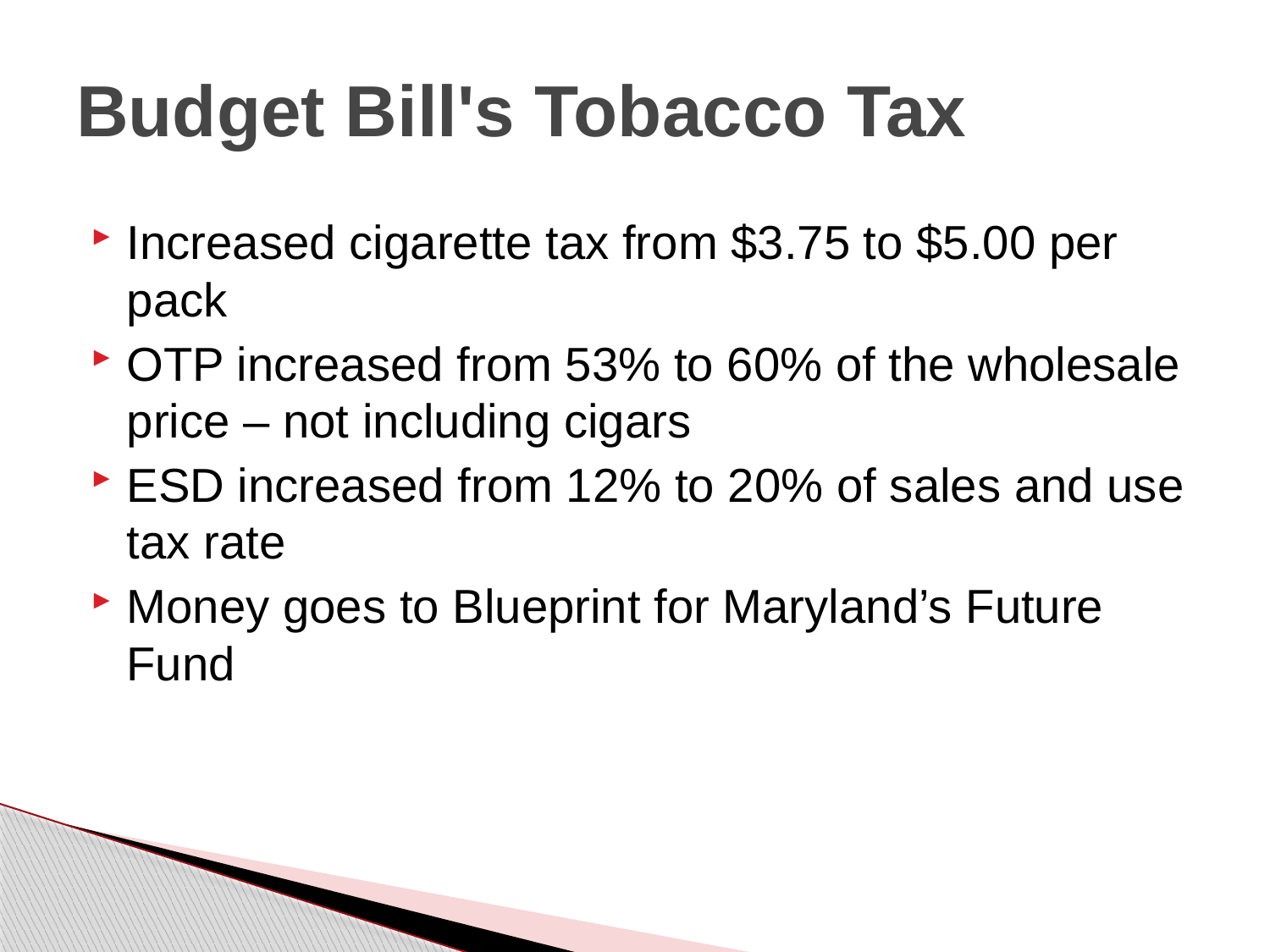

# Budget Bill's Tobacco Tax
Increased cigarette tax from $3.75 to $5.00 per pack
OTP increased from 53% to 60% of the wholesale price – not including cigars
ESD increased from 12% to 20% of sales and use tax rate
Money goes to Blueprint for Maryland’s Future Fund